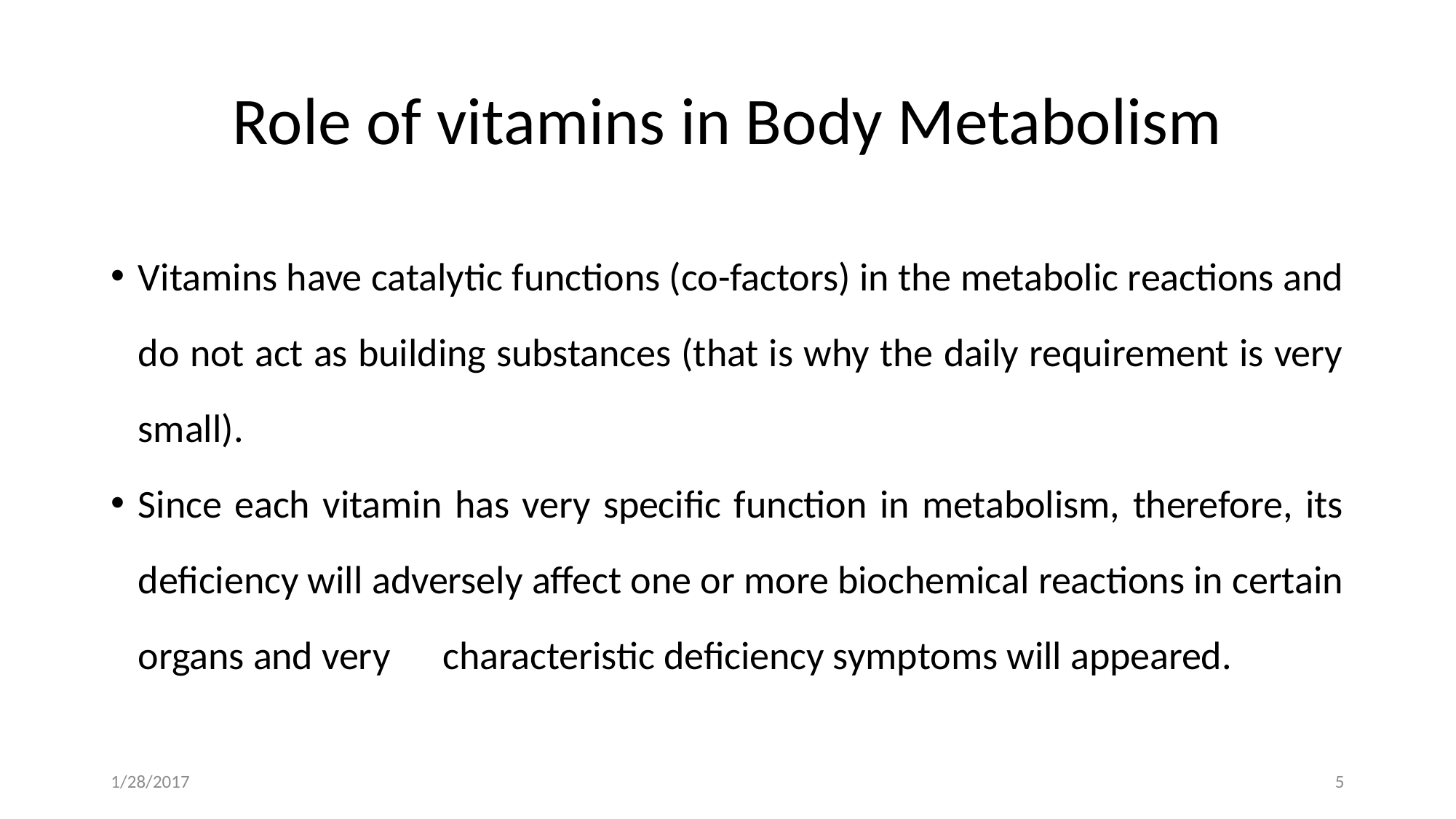

# Role of vitamins in Body Metabolism
Vitamins have catalytic functions (co-factors) in the metabolic reactions and do not act as building substances (that is why the daily requirement is very small).
Since each vitamin has very specific function in metabolism, therefore, its deficiency will adversely affect one or more biochemical reactions in certain organs and very 	characteristic deficiency symptoms will appeared.

1/28/2017
5